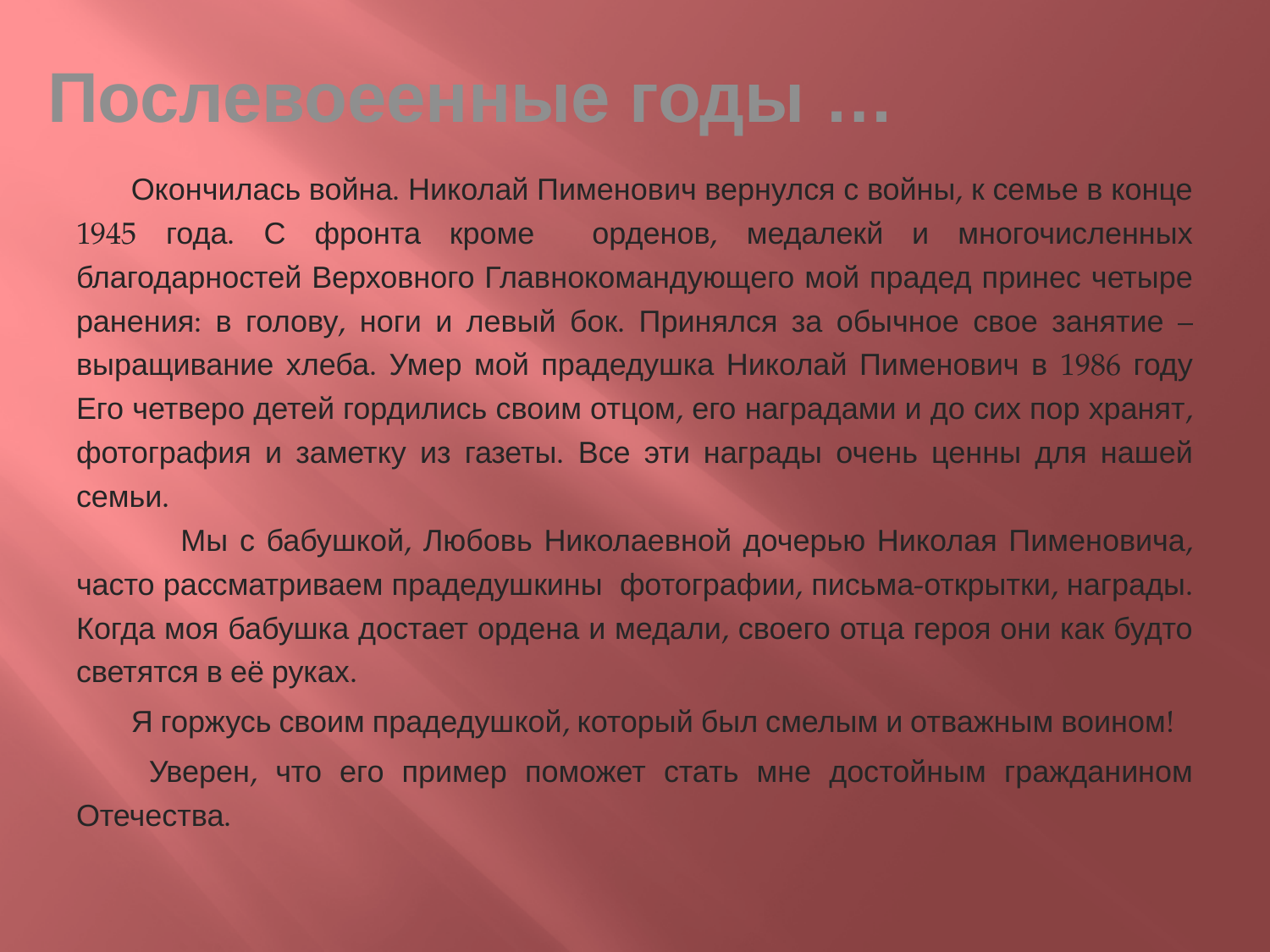

# Послевоеенные годы …
Окончилась война. Николай Пименович вернулся с войны, к семье в конце 1945 года. С фронта кроме  орденов, медалекй и многочисленных благодарностей Верховного Главнокомандующего мой прадед принес четыре ранения: в голову, ноги и левый бок. Принялся за обычное свое занятие – выращивание хлеба. Умер мой прадедушка Николай Пименович в 1986 году Его четверо детей гордились своим отцом, его наградами и до сих пор хранят, фотография и заметку из газеты. Все эти награды очень ценны для нашей семьи.
         Мы с бабушкой, Любовь Николаевной дочерью Николая Пименовича, часто рассматриваем прадедушкины  фотографии, письма-открытки, награды. Когда моя бабушка достает ордена и медали, своего отца героя они как будто светятся в её руках.
Я горжусь своим прадедушкой, который был смелым и отважным воином!
 Уверен, что его пример поможет стать мне достойным гражданином Отечества.